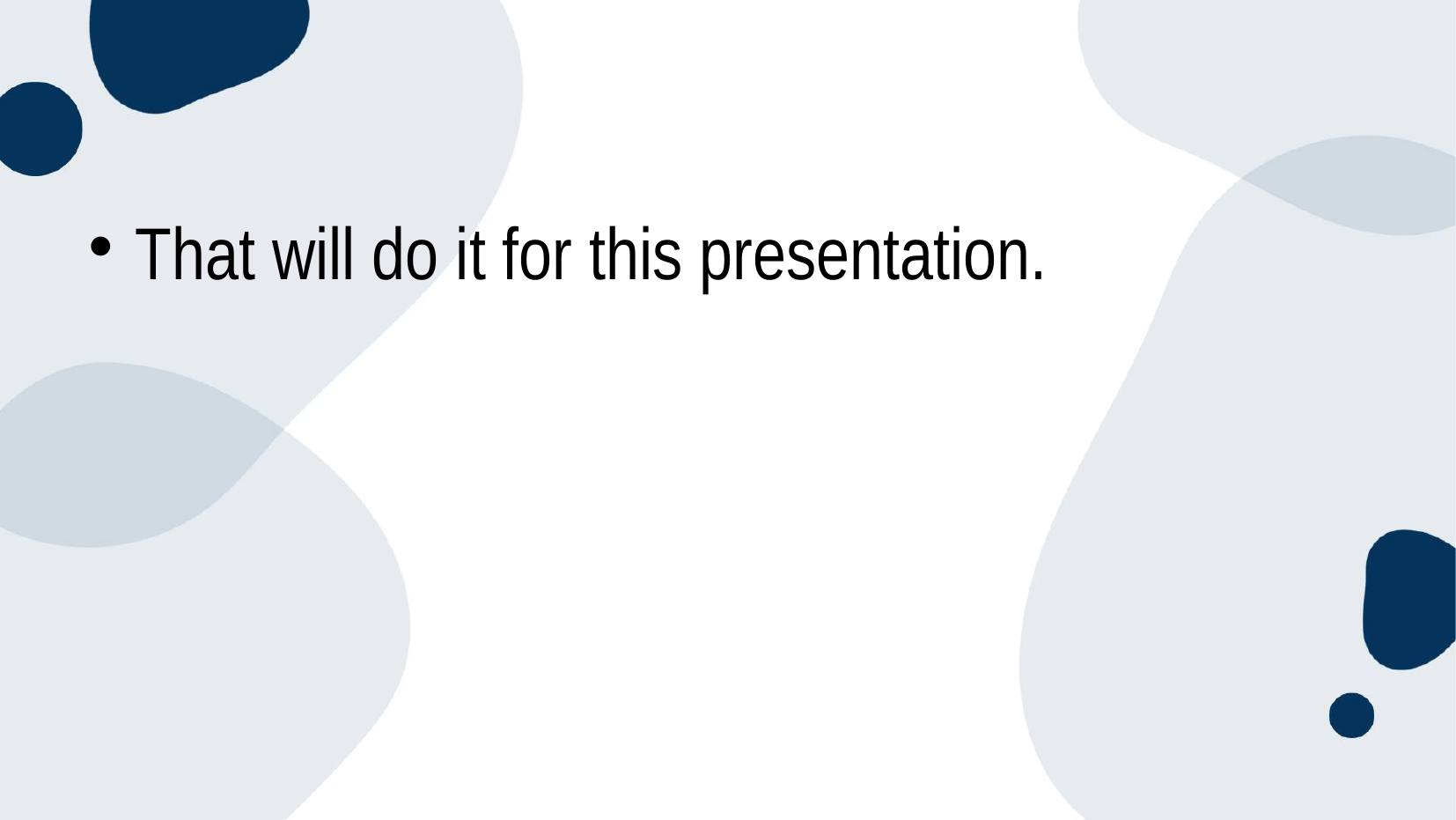

#
That will do it for this presentation.